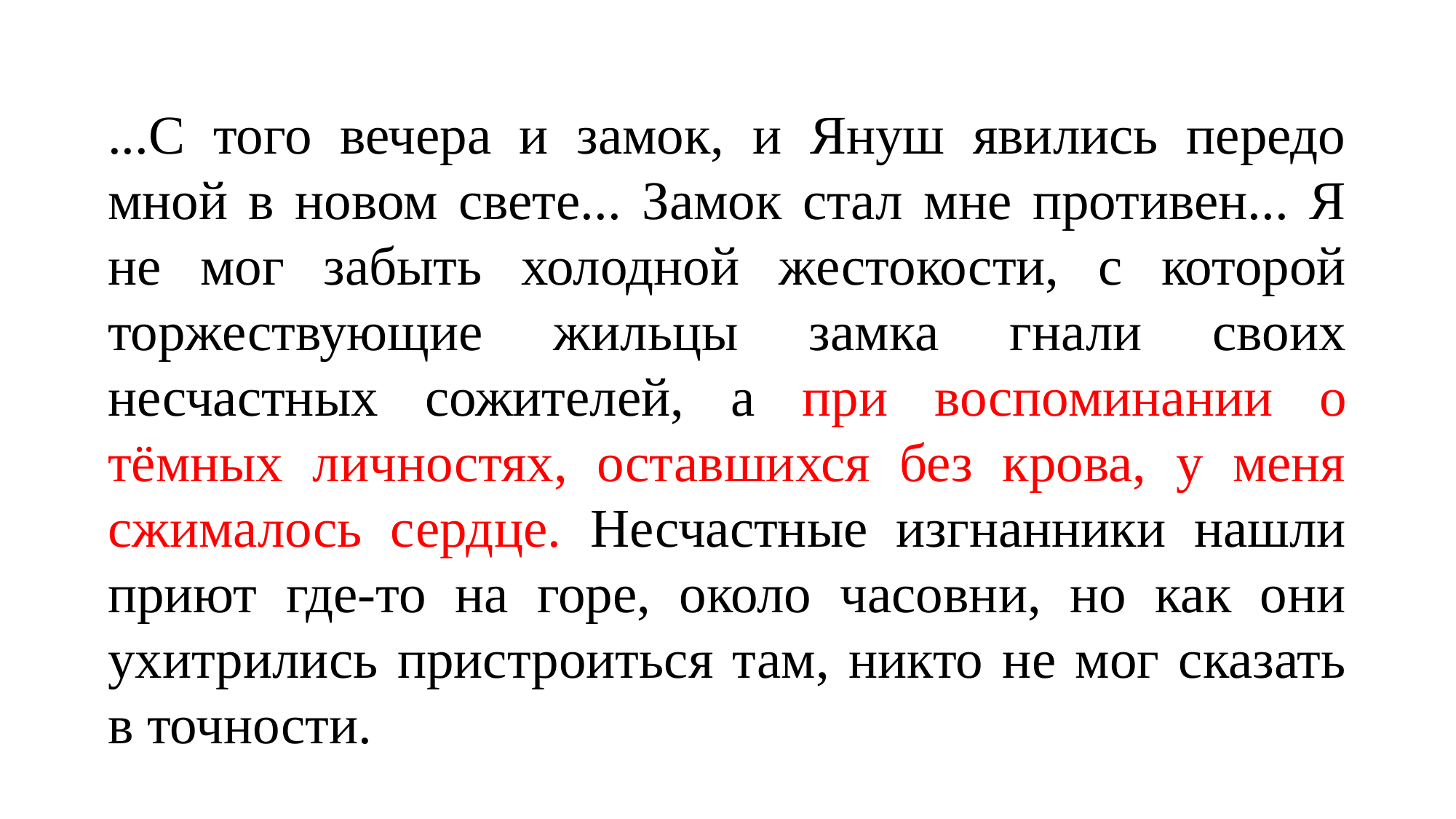

...С того вечера и замок, и Януш явились передо мной в новом свете... Замок стал мне противен... Я не мог забыть холодной жестокости, с которой торжествующие жильцы замка гнали своих несчастных сожителей, а при воспоминании о тёмных личностях, оставшихся без крова, у меня сжималось сердце. Несчастные изгнанники нашли приют где-то на горе, около часовни, но как они ухитрились пристроиться там, никто не мог сказать в точности.